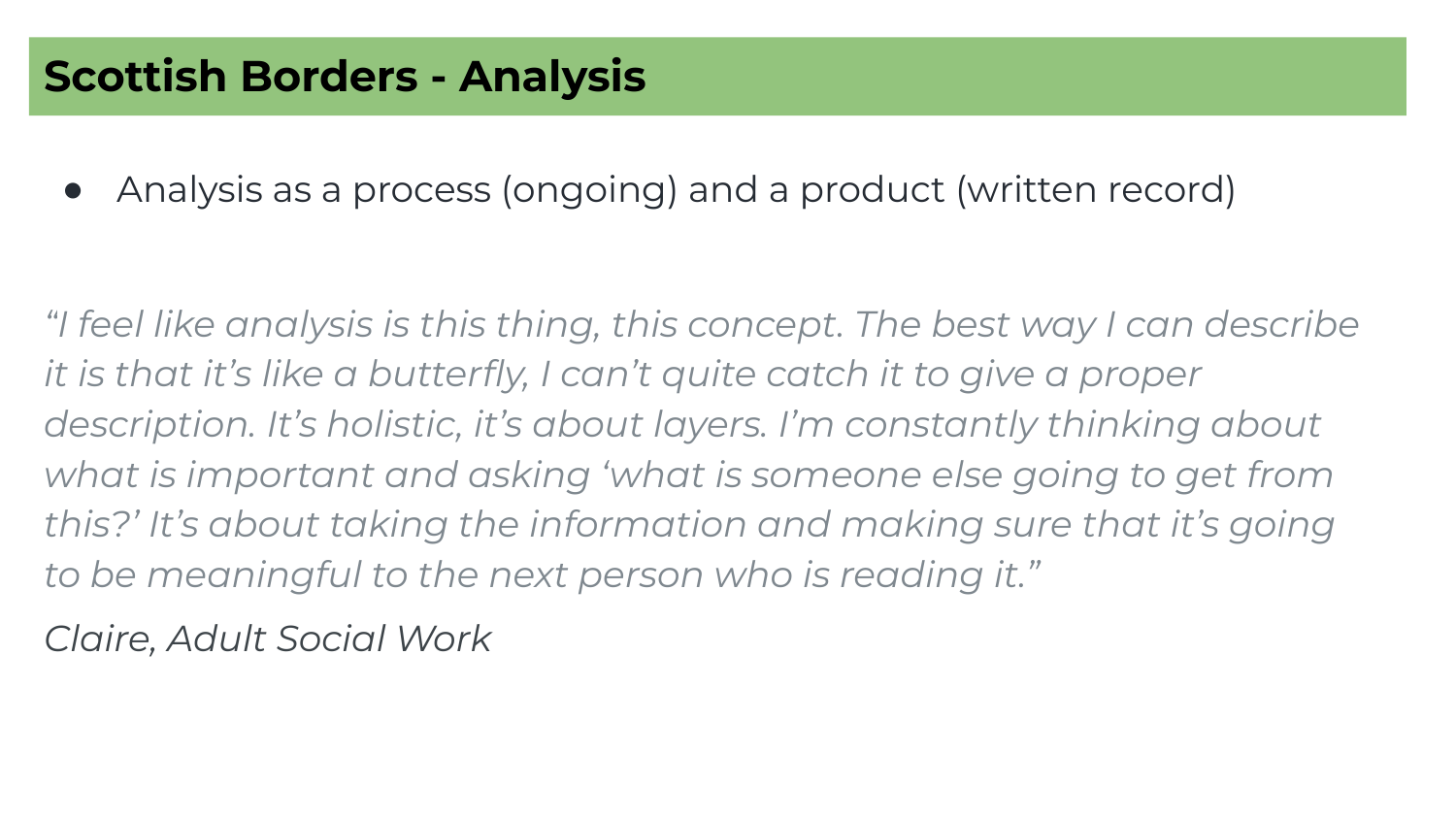

Scottish Borders - Analysis
Analysis as a process (ongoing) and a product (written record)

“I feel like analysis is this thing, this concept. The best way I can describe it is that it’s like a butterfly, I can’t quite catch it to give a proper description. It’s holistic, it’s about layers. I’m constantly thinking about what is important and asking ‘what is someone else going to get from this?’ It’s about taking the information and making sure that it’s going to be meaningful to the next person who is reading it.”
Claire, Adult Social Work